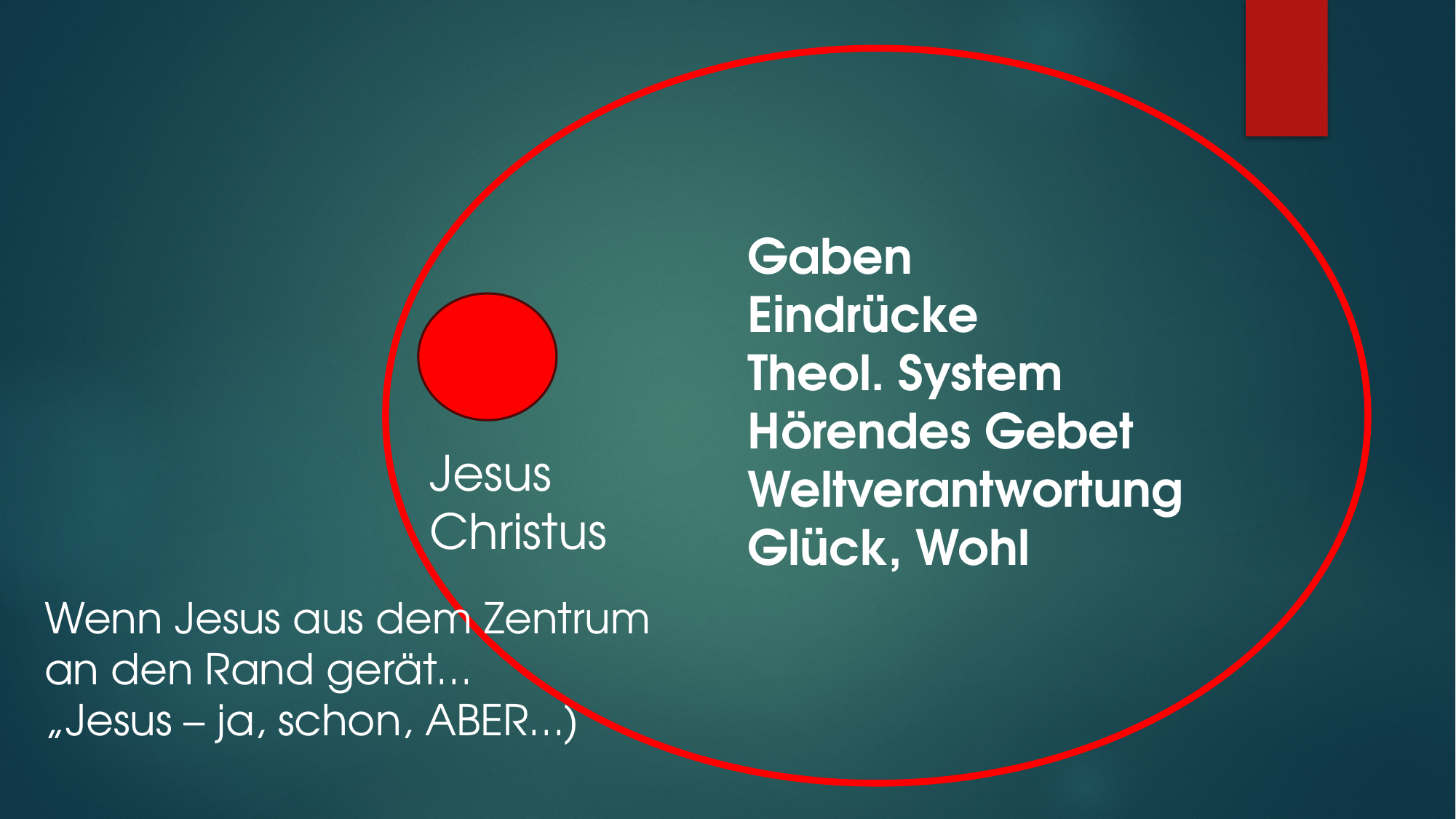

Gaben
Eindrücke
Theol. System
Hörendes Gebet
Weltverantwortung
Glück, Wohl

Jesus
Christus
Wenn Jesus aus dem Zentrum
an den Rand gerät…
„Jesus – ja, schon, ABER…)